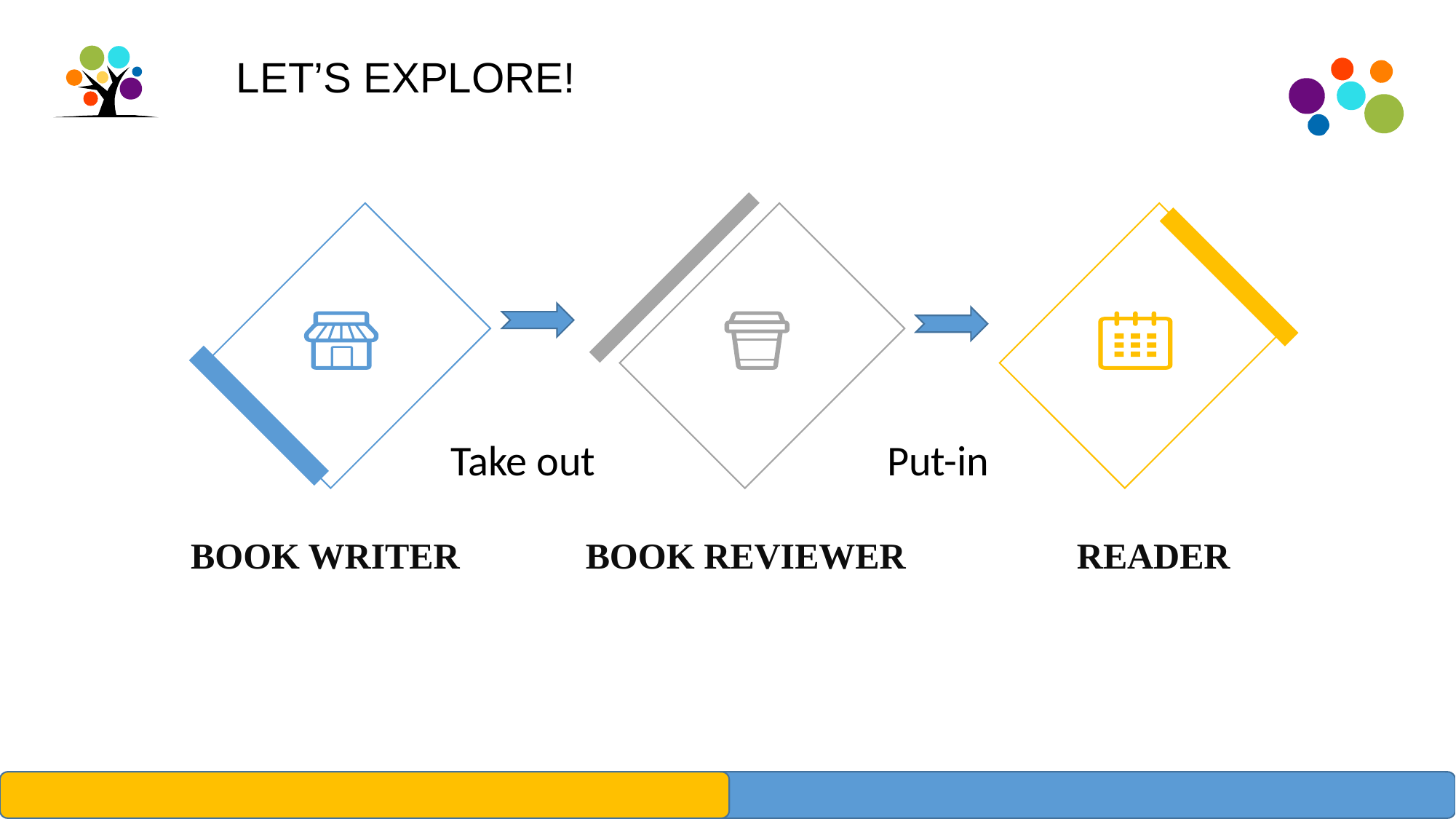

LET’S EXPLORE!

READER

BOOK WRITER

BOOK REVIEWER

Take out 			Put-in